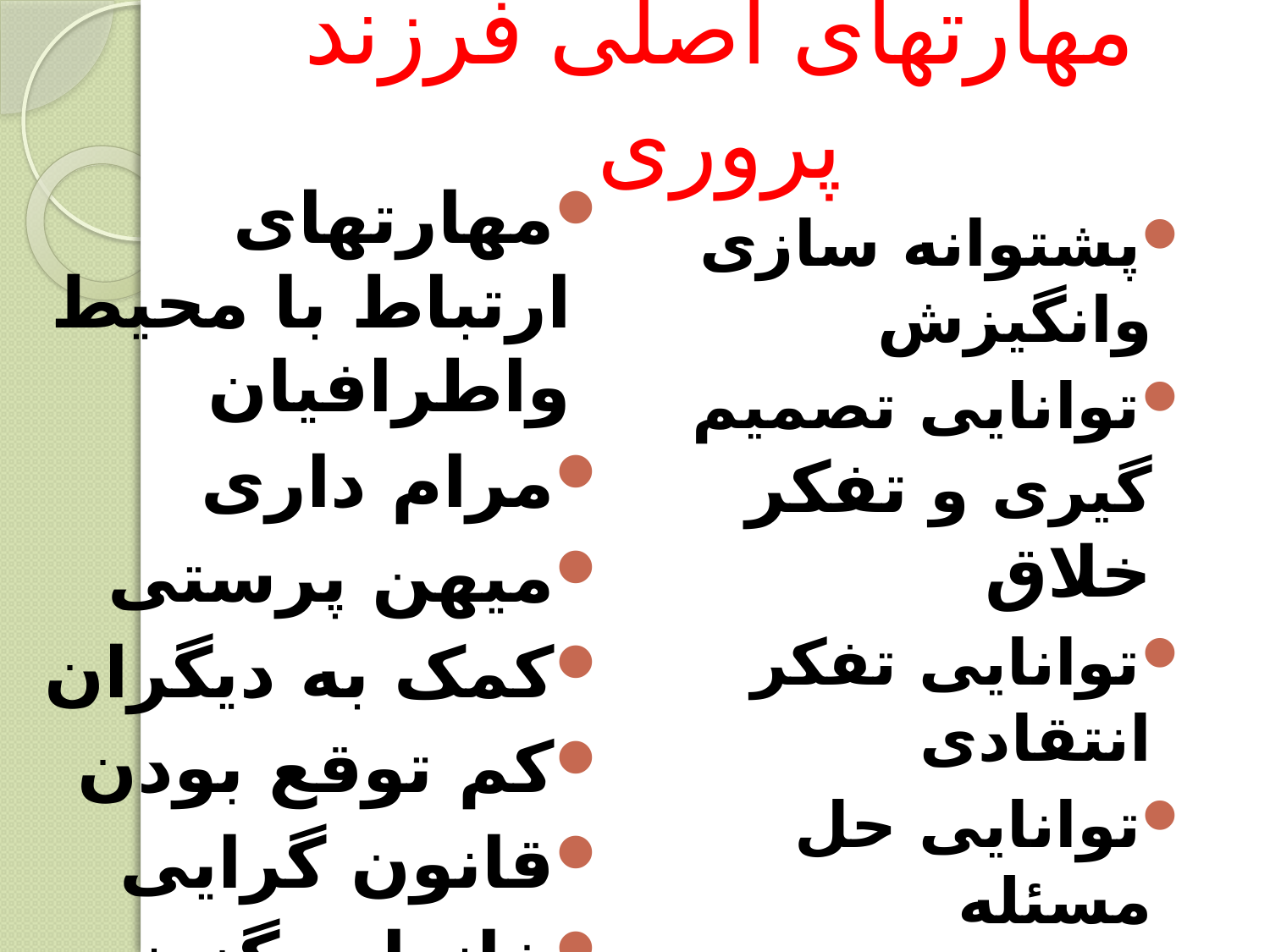

# مهارتهای اصلی فرزند پروری
مهارتهای ارتباط با محیط واطرافیان
مرام داری
میهن پرستی
کمک به دیگران
کم توقع بودن
قانون گرایی
خانواده گزینی

پشتوانه سازی وانگیزش
توانایی تصمیم گیری و تفکر خلاق
توانایی تفکر انتقادی
توانایی حل مسئله
روبرو شدن با واقعیت
مهارتهای ارتباط جمعی و روابط بین فردی